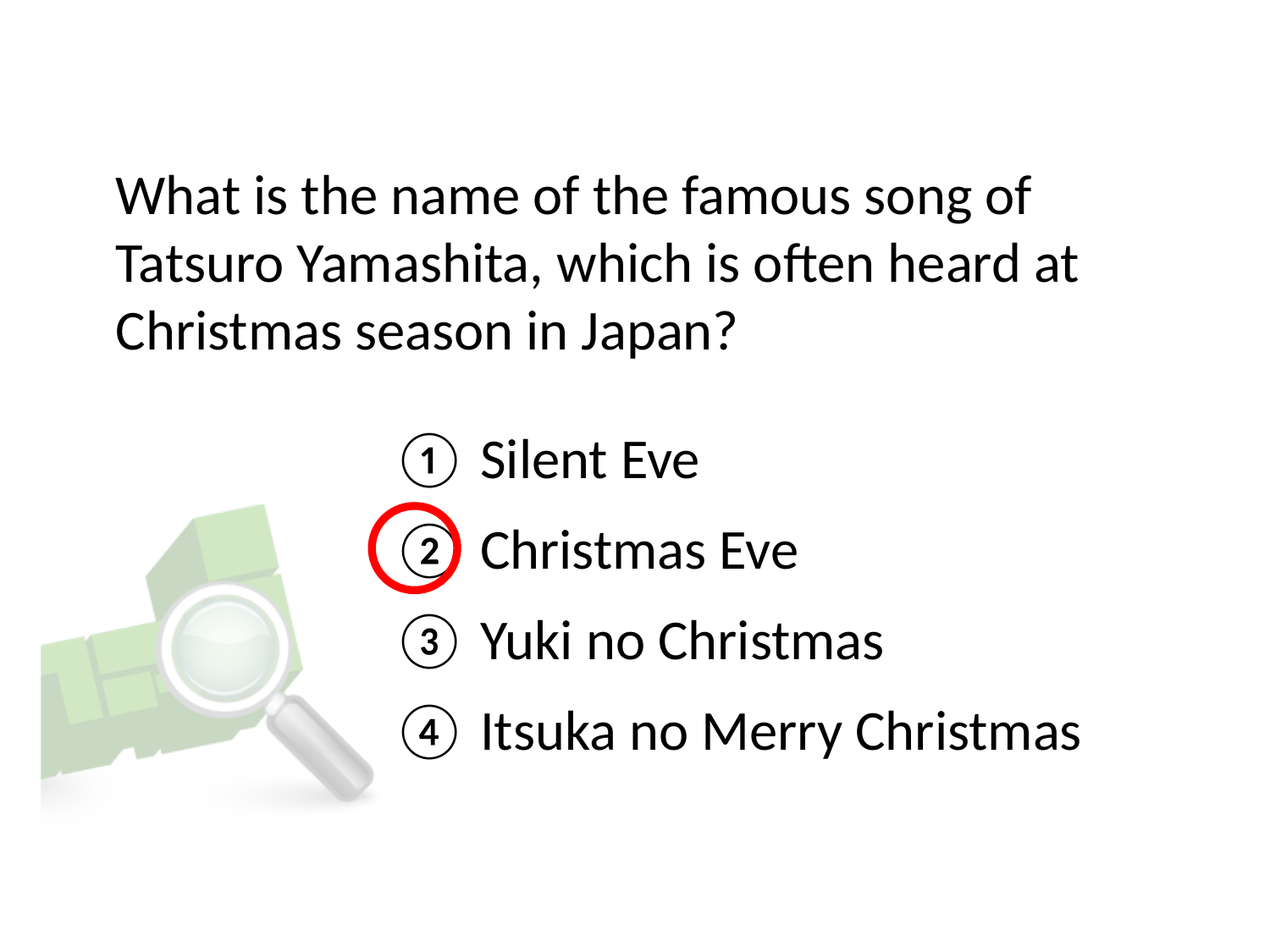

# What is the name of the famous song of Tatsuro Yamashita, which is often heard at Christmas season in Japan?
① Silent Eve
② Christmas Eve
③ Yuki no Christmas
④ Itsuka no Merry Christmas